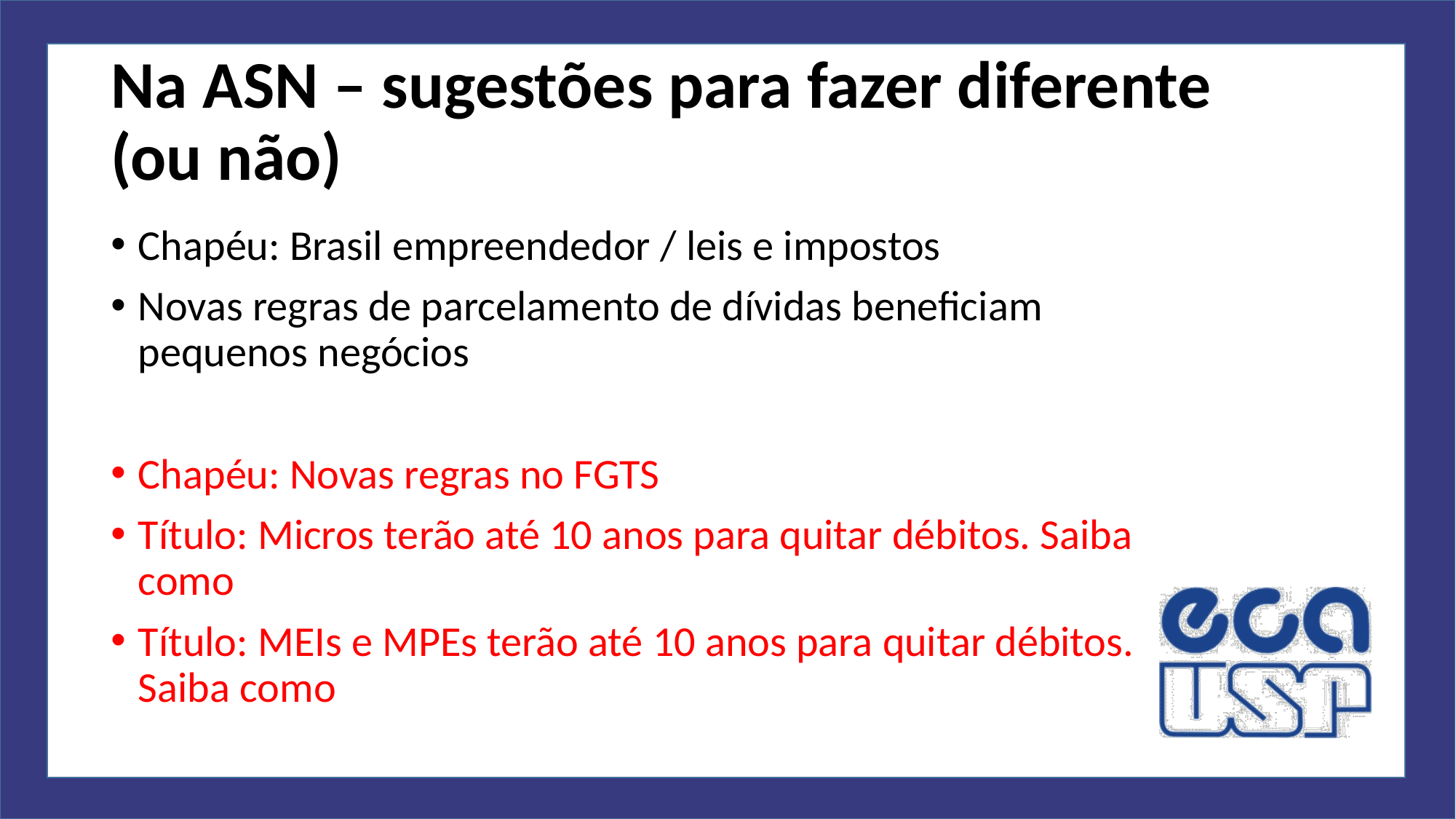

# Na ASN – sugestões para fazer diferente (ou não)
Chapéu: Brasil empreendedor / leis e impostos
Novas regras de parcelamento de dívidas beneficiam pequenos negócios

Chapéu: Novas regras no FGTS
Título: Micros terão até 10 anos para quitar débitos. Saiba como
Título: MEIs e MPEs terão até 10 anos para quitar débitos. Saiba como